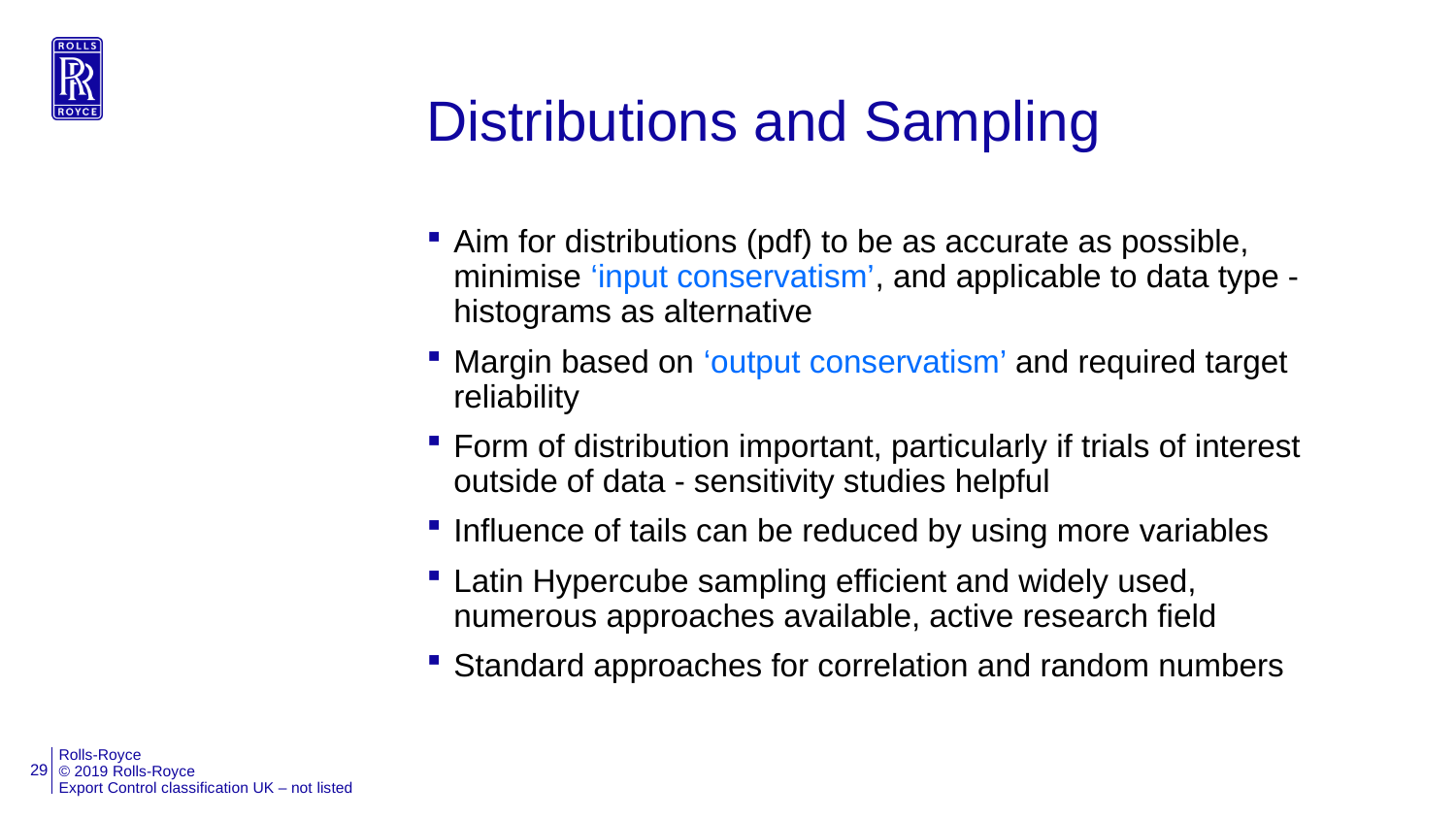

29
# Distributions and Sampling
Aim for distributions (pdf) to be as accurate as possible, minimise ‘input conservatism’, and applicable to data type - histograms as alternative
Margin based on ‘output conservatism’ and required target reliability
Form of distribution important, particularly if trials of interest outside of data - sensitivity studies helpful
Influence of tails can be reduced by using more variables
Latin Hypercube sampling efficient and widely used, numerous approaches available, active research field
Standard approaches for correlation and random numbers